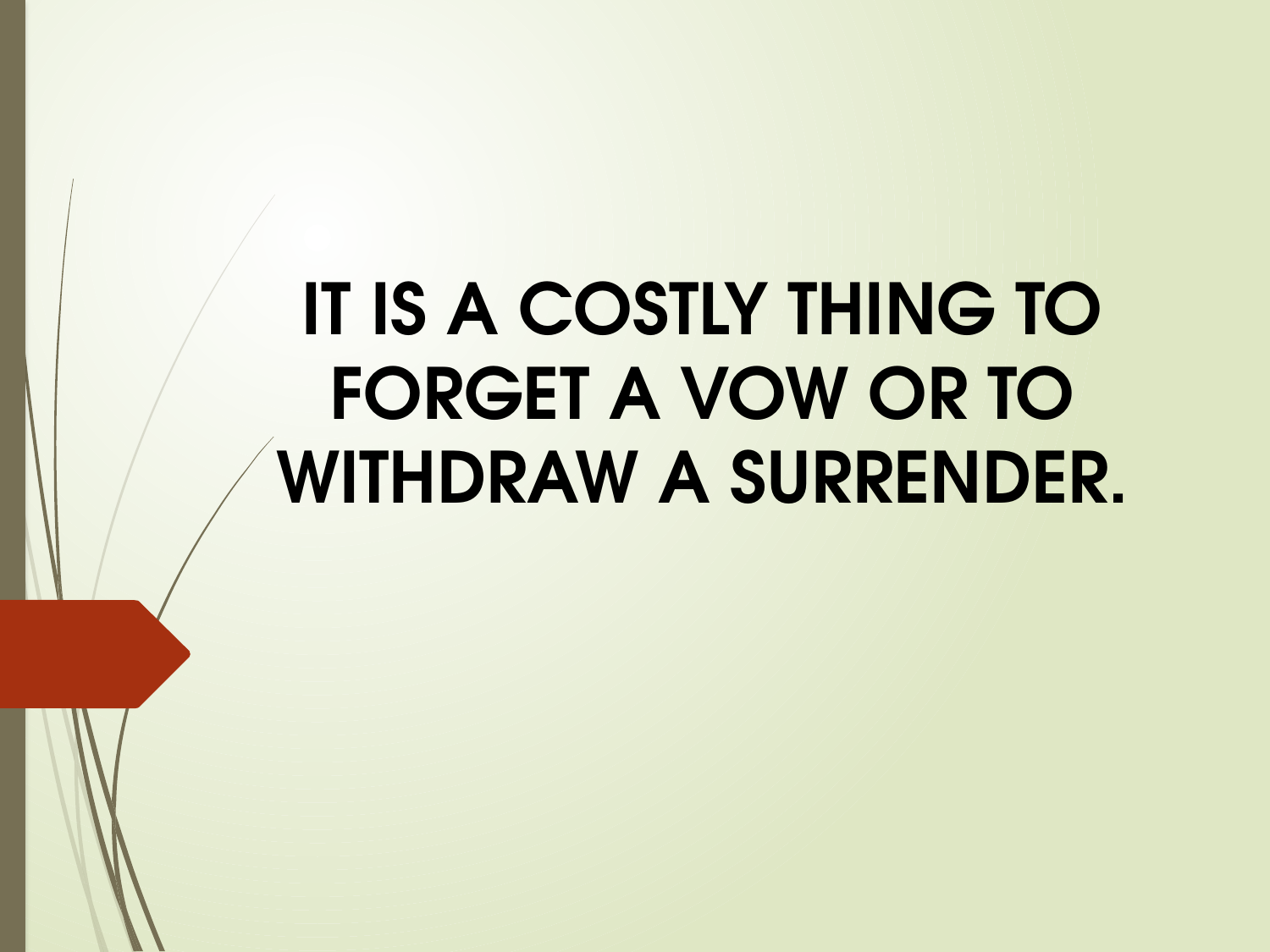

IT IS A COSTLY THING TO FORGET A VOW OR TO WITHDRAW A SURRENDER.